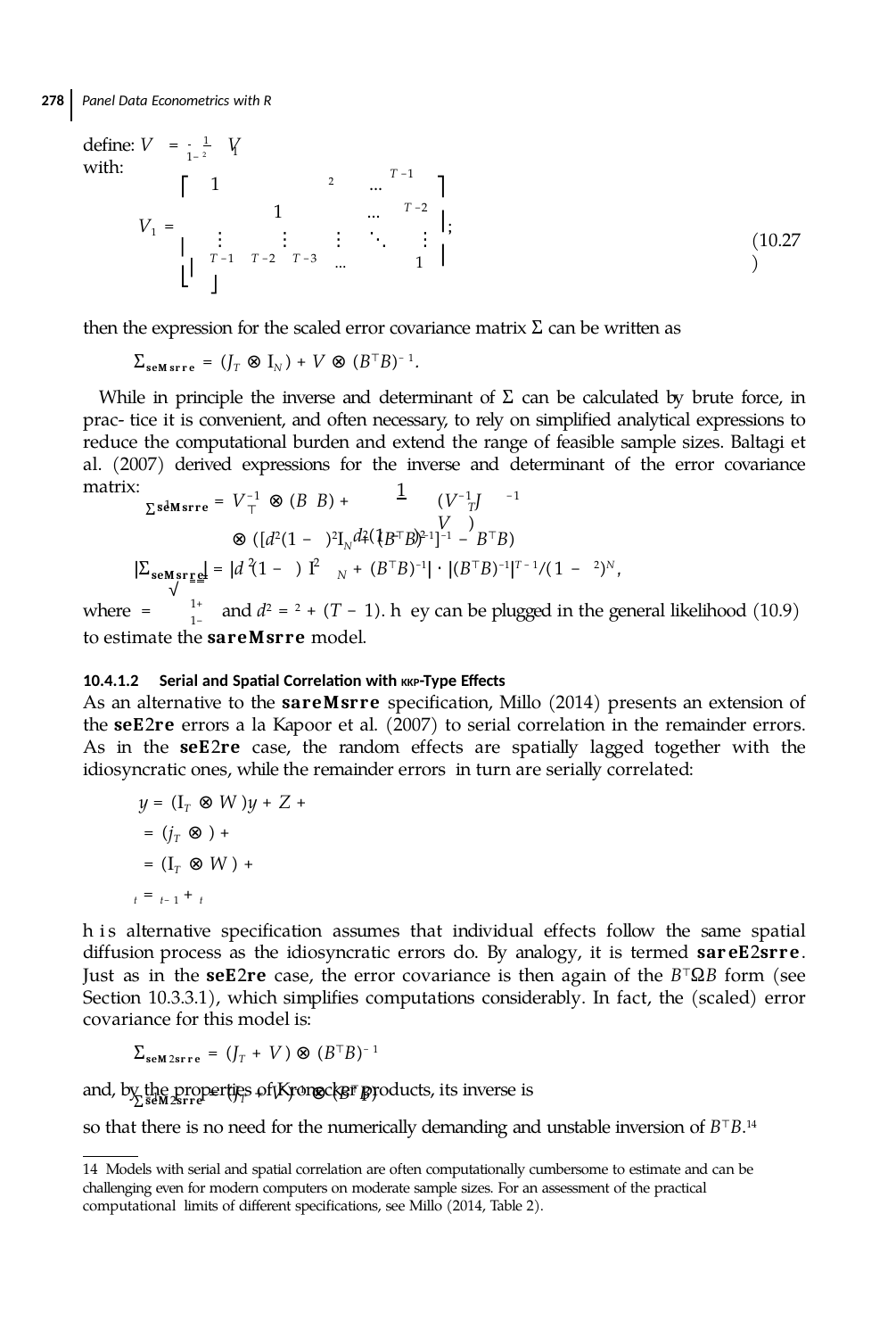

278  Panel Data Econometrics with R

deﬁne: V  =  1  V with:
	1
1− 2
T −1
1		 2	…
	1		…
⋮	⋮	⋮	⋱	⋮
T −1  T −2  T −3  …	1	⎦
⎡⎢
⎤
T −2
⎥
V1 =
;
(10.27)
⎥
⎣⎢
then the expression for the scaled error covariance matrix Σ can be written as
Σsemsrre  = (JT  ⊗ IN ) + V ⊗ (B⊤B)−1.
While in principle the inverse and determinant of Σ can be calculated by brute force, in prac- tice it is convenient, and often necessary, to rely on simpliﬁed analytical expressions to reduce the computational burden and extend the range of feasible sample sizes. Baltagi et al. (2007) derived expressions for the inverse and determinant of the error covariance matrix:
	1
d2(1 −  )2
Σ−1
−1	−1
−1	⊤
(V  J V  )
= V	⊗ (B B) +
  T
semsrre
⊗ ([d2(1 −  )2IN + (B⊤B)−1]−1 − B⊤B)
2	2
| = |d (1 −  ) I
+ (B⊤B)−1| ⋅ |(B⊤B)−1|T −1∕(1 −  2)N ,
|Σ
semsrre
N
√
1+
where  =
and d2 = 2 + (T − 1). hey can be plugged in the general likelihood (10.9)
1−
to estimate the saremsrre model.

10.4.1.2  Serial and Spatial Correlation with KKP-Type Effects
As an alternative to the saremsrre speciﬁcation, Millo (2014) presents an extension of the sem2re errors a la Kapoor et al. (2007) to serial correlation in the remainder errors. As in the sem2re case, the random effects are spatially lagged together with the idiosyncratic ones, while the remainder errors  in turn are serially correlated:
y = (IT ⊗ W )y + Z +
 = (jT ⊗ ) +
 = (IT ⊗ W ) +
t = t−1 + t
his alternative speciﬁcation assumes that individual effects follow the same spatial diffusion process as the idiosyncratic errors do. By analogy, it is termed sarem2srre. Just as in the sem2re case, the error covariance is then again of the B⊤ΩB form (see Section 10.3.3.1), which simpliﬁes computations considerably. In fact, the (scaled) error covariance for this model is:
Σsem2srre  = (JT  + V ) ⊗ (B⊤B)−1
and, by the properties of Kronecker products, its inverse is
Σ−1
= (JT + V )−1 ⊗ (B⊤B)
sem2srre
so that there is no need for the numerically demanding and unstable inversion of B⊤B.14

14 Models with serial and spatial correlation are often computationally cumbersome to estimate and can be challenging even for modern computers on moderate sample sizes. For an assessment of the practical computational limits of different speciﬁcations, see Millo (2014, Table 2).